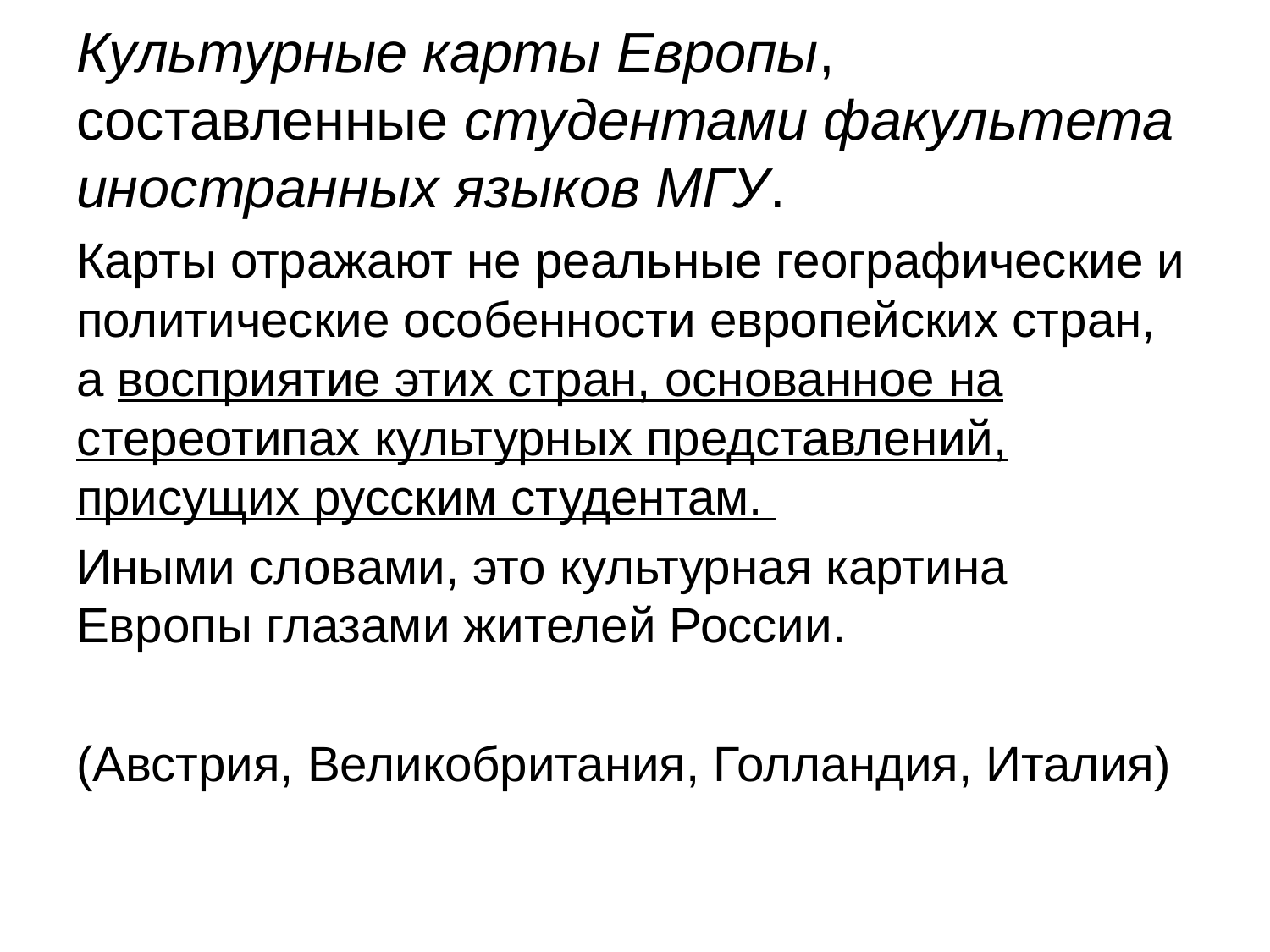

# Культурные карты Европы, составленные студентами факультета иностранных языков МГУ.
Карты отражают не реальные географические и политические особенности европейских стран, а восприятие этих стран, основанное на стереотипах культурных представлений, присущих русским студентам.
Иными словами, это культурная картина Европы глазами жителей России.

(Австрия, Великобритания, Голландия, Италия)